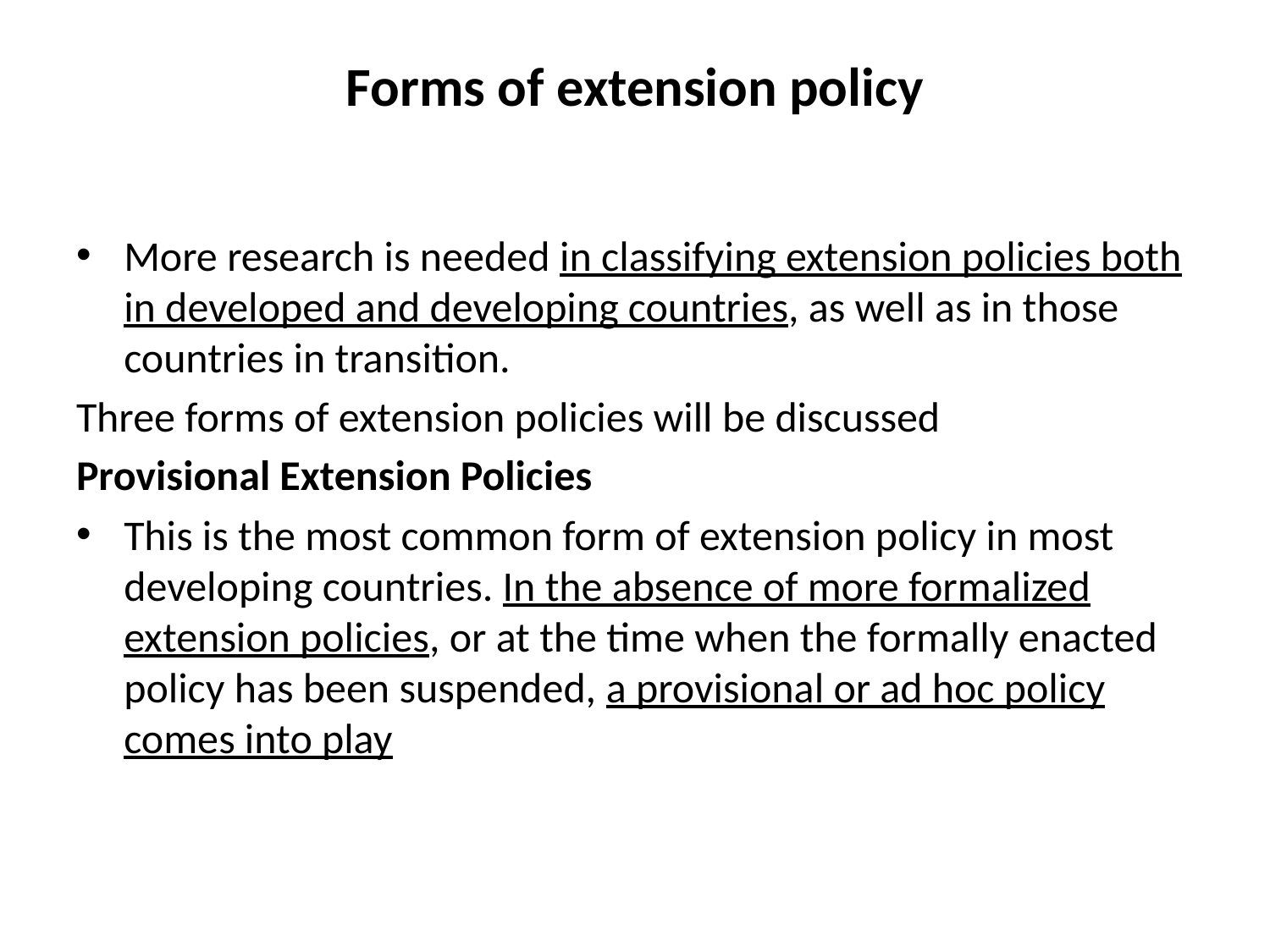

# Forms of extension policy
More research is needed in classifying extension policies both in developed and developing countries, as well as in those countries in transition.
Three forms of extension policies will be discussed
Provisional Extension Policies
This is the most common form of extension policy in most developing countries. In the absence of more formalized extension policies, or at the time when the formally enacted policy has been suspended, a provisional or ad hoc policy comes into play